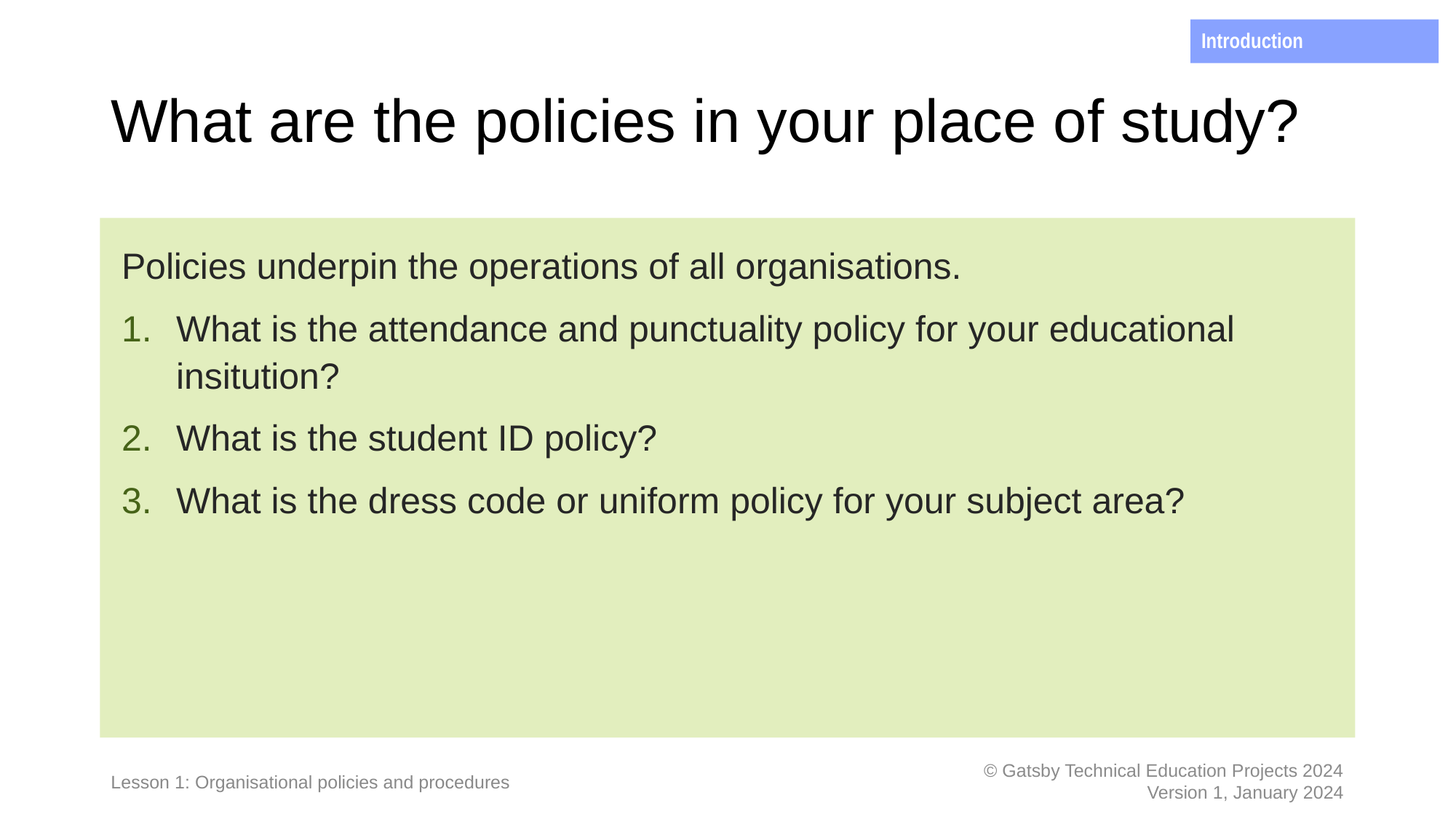

Introduction
# What are the policies in your place of study?
Policies underpin the operations of all organisations.
What is the attendance and punctuality policy for your educational insitution?
What is the student ID policy?
What is the dress code or uniform policy for your subject area?
Lesson 1: Organisational policies and procedures